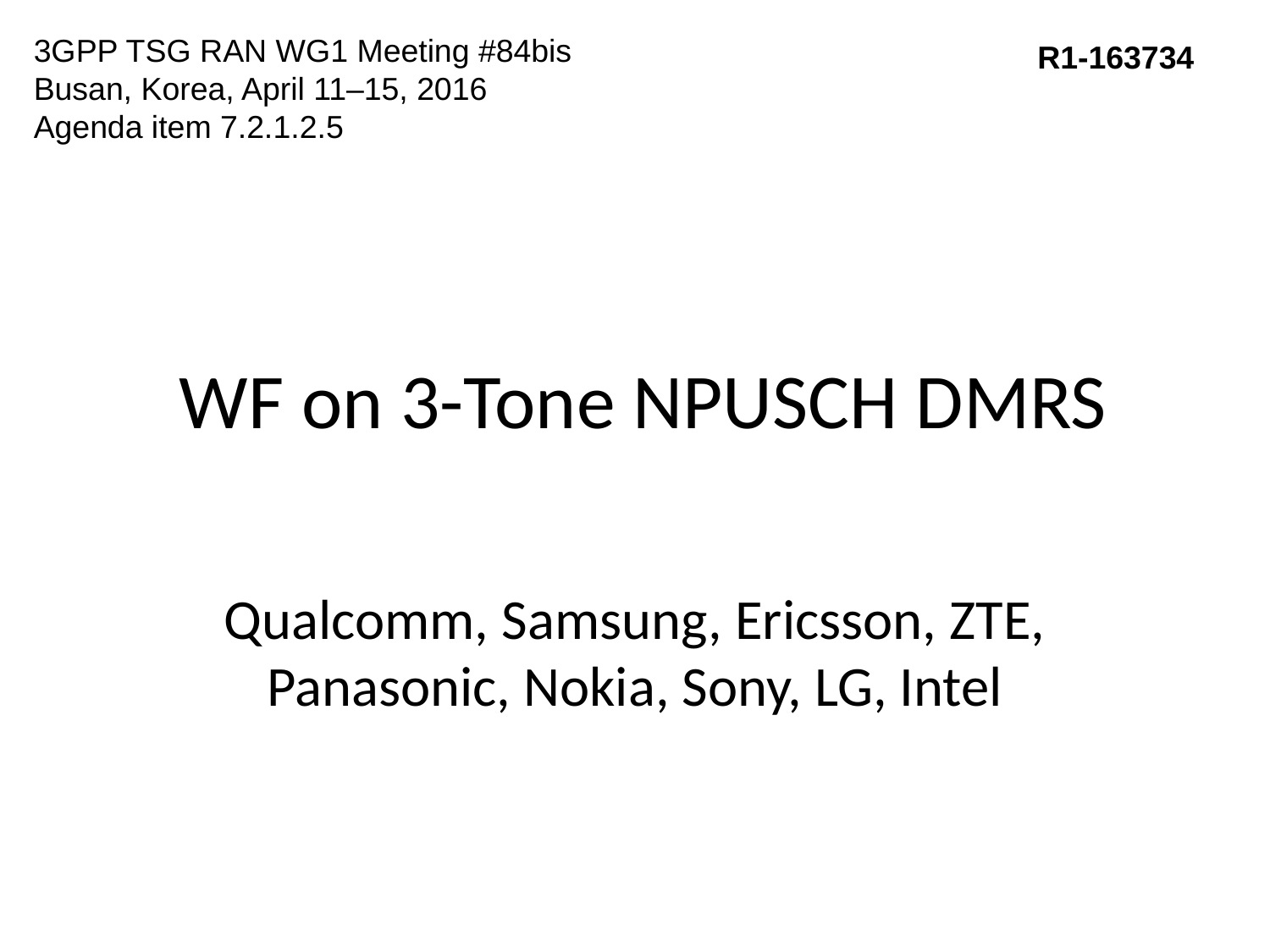

3GPP TSG RAN WG1 Meeting #84bis
Busan, Korea, April 11–15, 2016
Agenda item 7.2.1.2.5
R1-163734
# WF on 3-Tone NPUSCH DMRS
Qualcomm, Samsung, Ericsson, ZTE, Panasonic, Nokia, Sony, LG, Intel